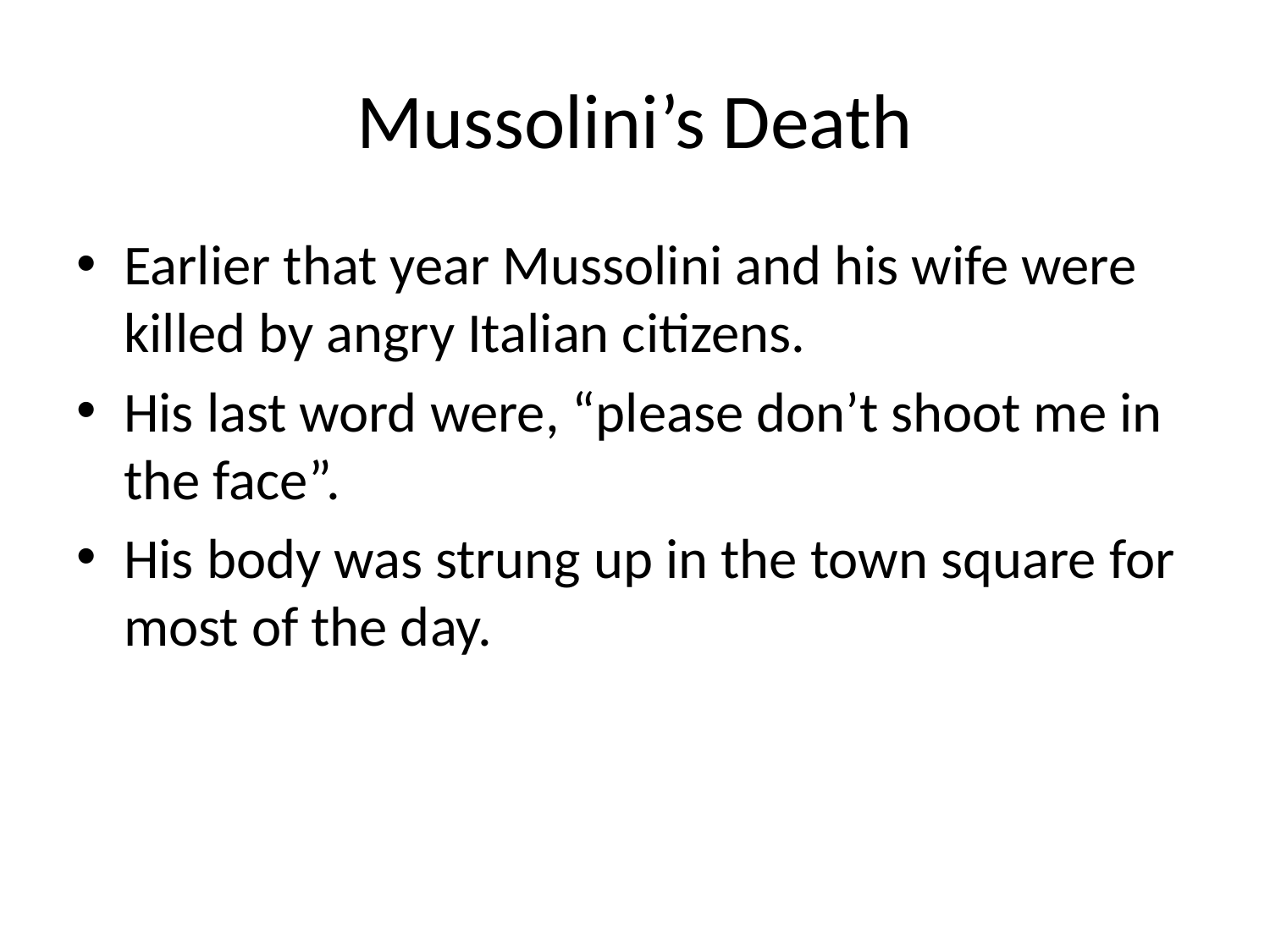

# Mussolini’s Death
Earlier that year Mussolini and his wife were killed by angry Italian citizens.
His last word were, “please don’t shoot me in the face”.
His body was strung up in the town square for most of the day.